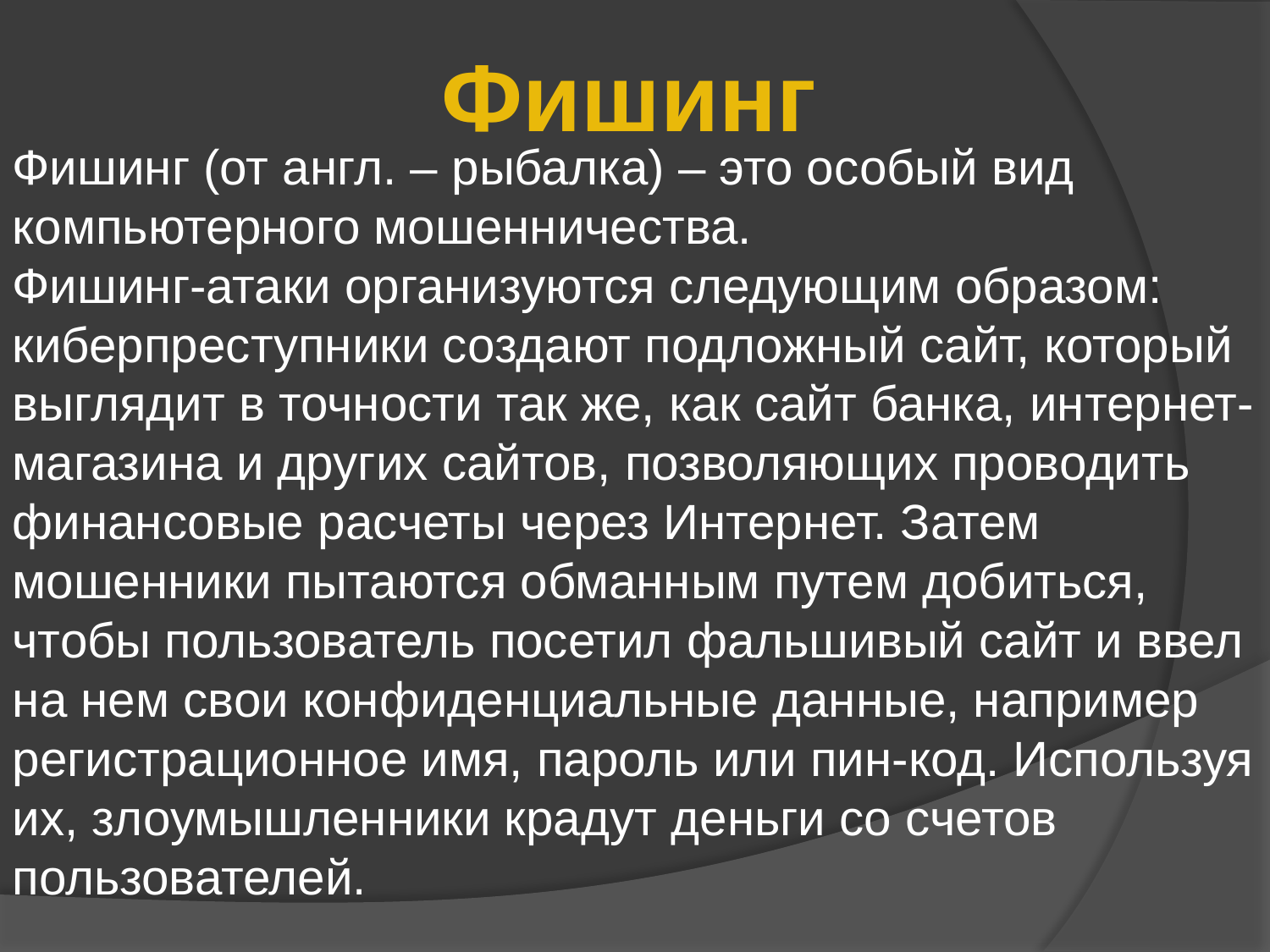

Фишинг
Фишинг (от англ. – рыбалка) – это особый вид компьютерного мошенничества.
Фишинг-атаки организуются следующим образом: киберпреступники создают подложный сайт, который выглядит в точности так же, как сайт банка, интернет-магазина и других сайтов, позволяющих проводить финансовые расчеты через Интернет. Затем мошенники пытаются обманным путем добиться, чтобы пользователь посетил фальшивый сайт и ввел на нем свои конфиденциальные данные, например регистрационное имя, пароль или пин-код. Используя их, злоумышленники крадут деньги со счетов пользователей.